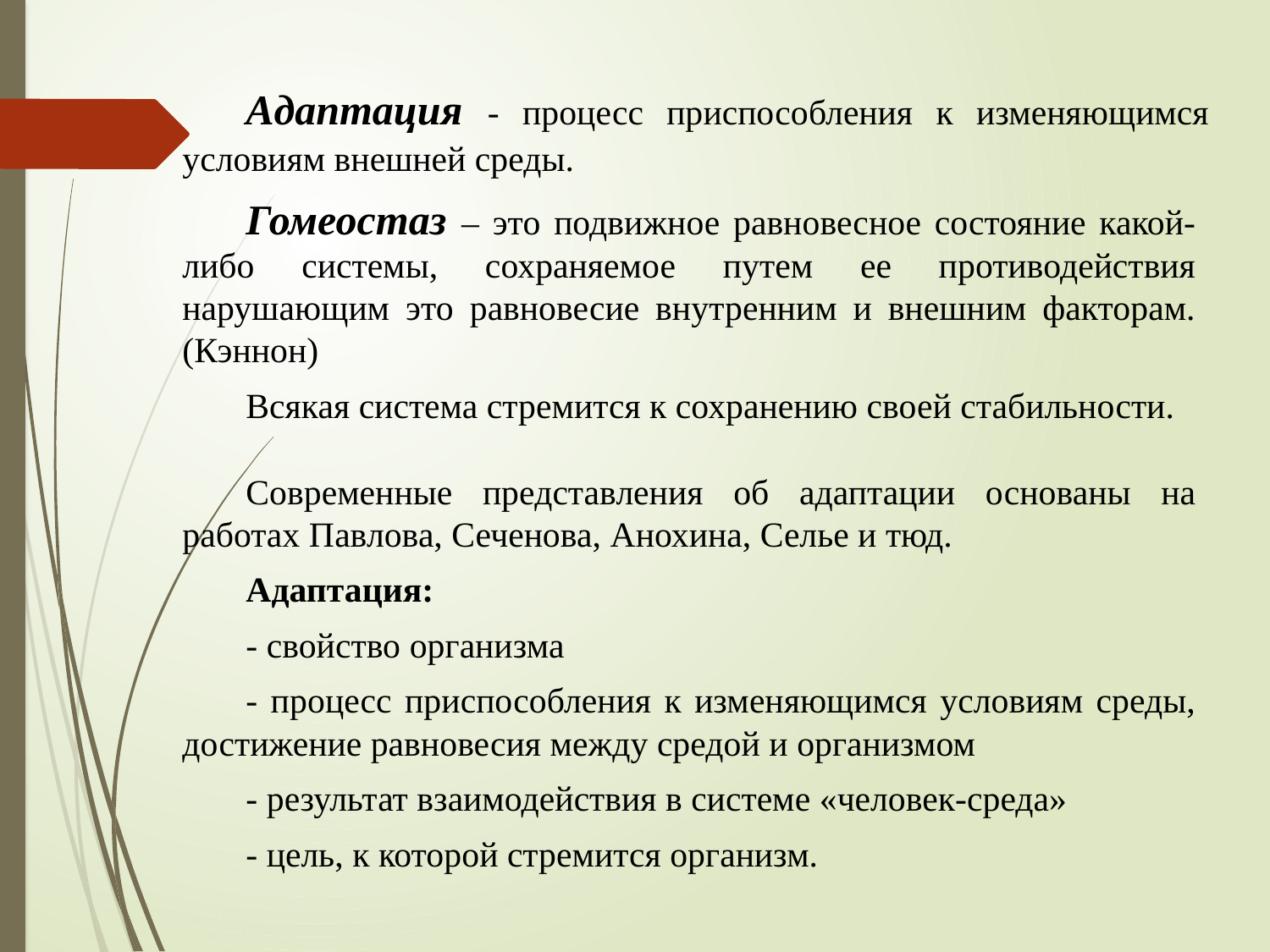

Адаптация - процесс приспособления к изменяющимся условиям внешней среды.
Гомеостаз – это подвижное равновесное состояние какой-либо системы, сохраняемое путем ее противодействия нарушающим это равновесие внутренним и внешним факторам. (Кэннон)
Всякая система стремится к сохранению своей стабильности.

Современные представления об адаптации основаны на работах Павлова, Сеченова, Анохина, Селье и тюд.
Адаптация:
- свойство организма
- процесс приспособления к изменяющимся условиям среды, достижение равновесия между средой и организмом
- результат взаимодействия в системе «человек-среда»
- цель, к которой стремится организм.